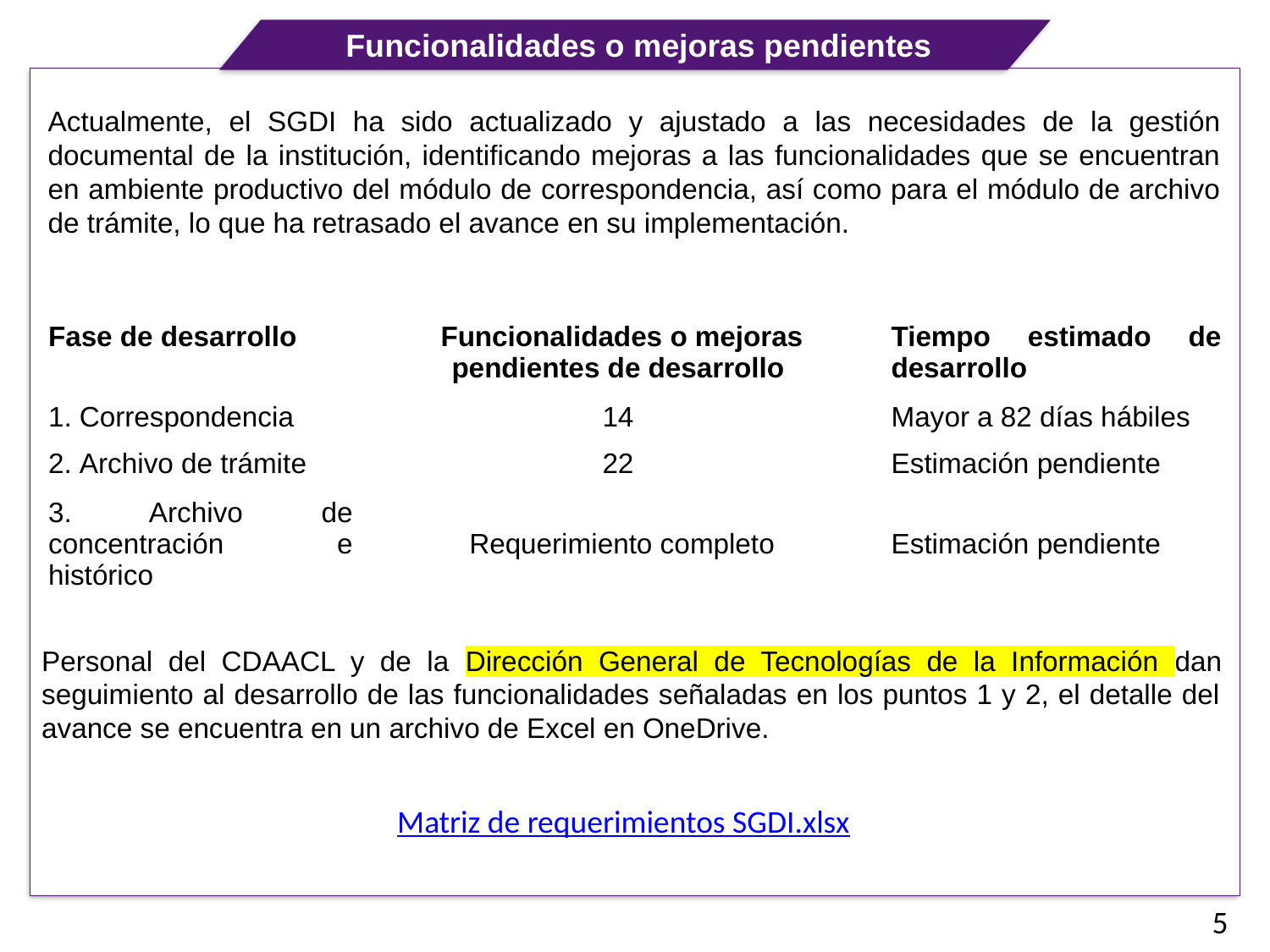

Funcionalidades o mejoras pendientes
Actualmente, el SGDI ha sido actualizado y ajustado a las necesidades de la gestión documental de la institución, identificando mejoras a las funcionalidades que se encuentran en ambiente productivo del módulo de correspondencia, así como para el módulo de archivo de trámite, lo que ha retrasado el avance en su implementación.
| Fase de desarrollo | Funcionalidades o mejoras pendientes de desarrollo | Tiempo estimado de desarrollo |
| --- | --- | --- |
| Correspondencia | 14 | Mayor a 82 días hábiles |
| Archivo de trámite | 22 | Estimación pendiente |
| 3. Archivo de concentración e histórico | Requerimiento completo | Estimación pendiente |
Personal del CDAACL y de la Dirección General de Tecnologías de la Información dan seguimiento al desarrollo de las funcionalidades señaladas en los puntos 1 y 2, el detalle del avance se encuentra en un archivo de Excel en OneDrive.
Matriz de requerimientos SGDI.xlsx
5